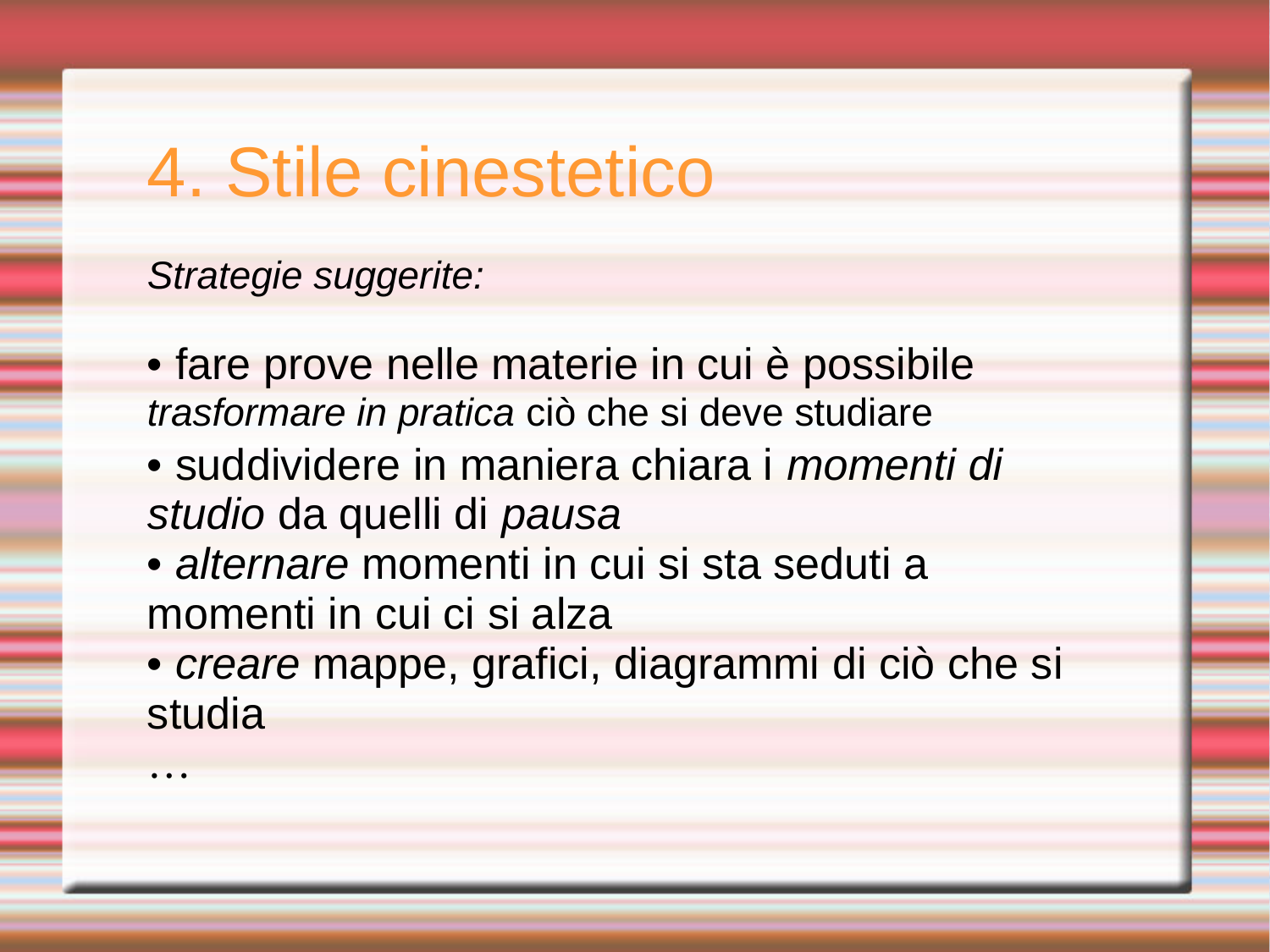

4.
Stile
cinestetico
Strategie suggerite:
• fare prove nelle materie in cui è possibile
trasformare in pratica ciò che si deve studiare
• suddividere in maniera chiara i momenti di studio da quelli di pausa
• alternare momenti in cui si sta seduti a momenti in cui ci si alza
• creare mappe, grafici, diagrammi di ciò che si studia
…